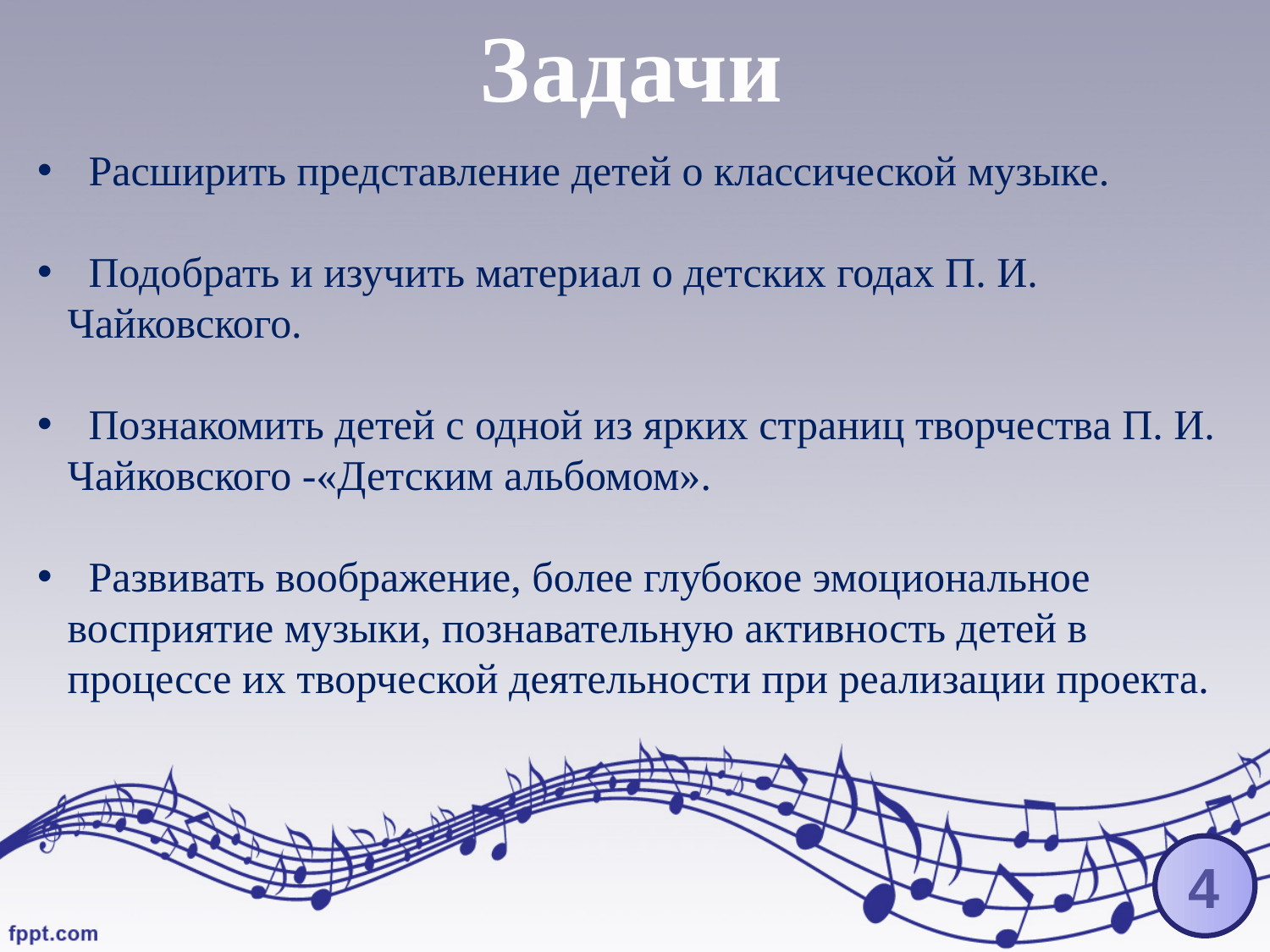

Задачи

  Расширить представление детей о классической музыке.

  Подобрать и изучить материал о детских годах П. И. Чайковского.

  Познакомить детей с одной из ярких страниц творчества П. И. Чайковского -«Детским альбомом».

  Развивать воображение, более глубокое эмоциональное восприятие музыки, познавательную активность детей в процессе их творческой деятельности при реализации проекта.

4